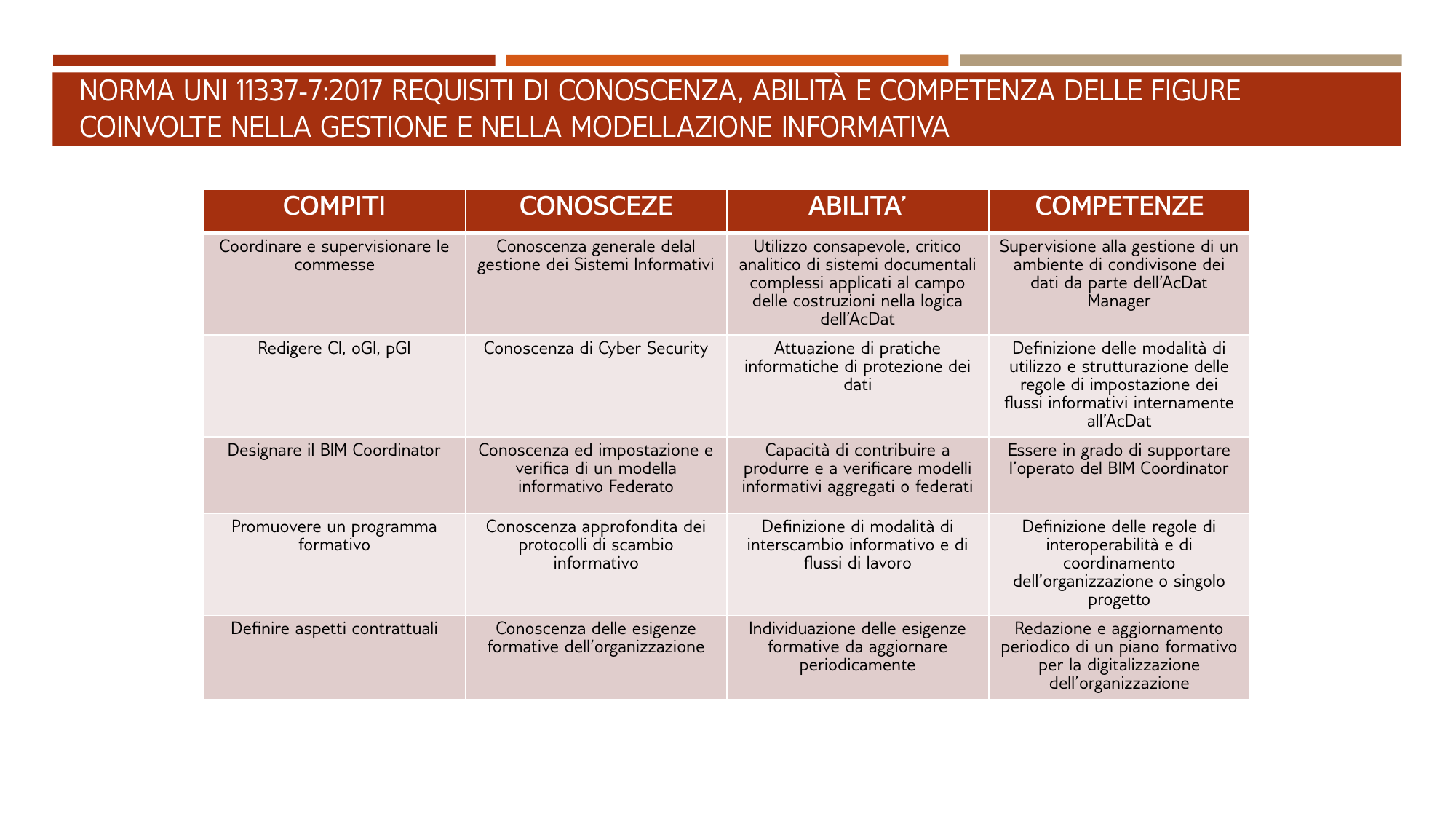

# Norma UNI 11337-7:2017 Requisiti di conoscenza, abilità e competenza delle figure coinvolte nella gestione e nella modellazione informativa
| COMPITI | CONOSCEZE | ABILITA’ | COMPETENZE |
| --- | --- | --- | --- |
| Coordinare e supervisionare le commesse | Conoscenza generale delal gestione dei Sistemi Informativi | Utilizzo consapevole, critico analitico di sistemi documentali complessi applicati al campo delle costruzioni nella logica dell’AcDat | Supervisione alla gestione di un ambiente di condivisone dei dati da parte dell’AcDat Manager |
| Redigere CI, oGI, pGI | Conoscenza di Cyber Security | Attuazione di pratiche informatiche di protezione dei dati | Definizione delle modalità di utilizzo e strutturazione delle regole di impostazione dei flussi informativi internamente all’AcDat |
| Designare il BIM Coordinator | Conoscenza ed impostazione e verifica di un modella informativo Federato | Capacità di contribuire a produrre e a verificare modelli informativi aggregati o federati | Essere in grado di supportare l’operato del BIM Coordinator |
| Promuovere un programma formativo | Conoscenza approfondita dei protocolli di scambio informativo | Definizione di modalità di interscambio informativo e di flussi di lavoro | Definizione delle regole di interoperabilità e di coordinamento dell’organizzazione o singolo progetto |
| Definire aspetti contrattuali | Conoscenza delle esigenze formative dell’organizzazione | Individuazione delle esigenze formative da aggiornare periodicamente | Redazione e aggiornamento periodico di un piano formativo per la digitalizzazione dell’organizzazione |